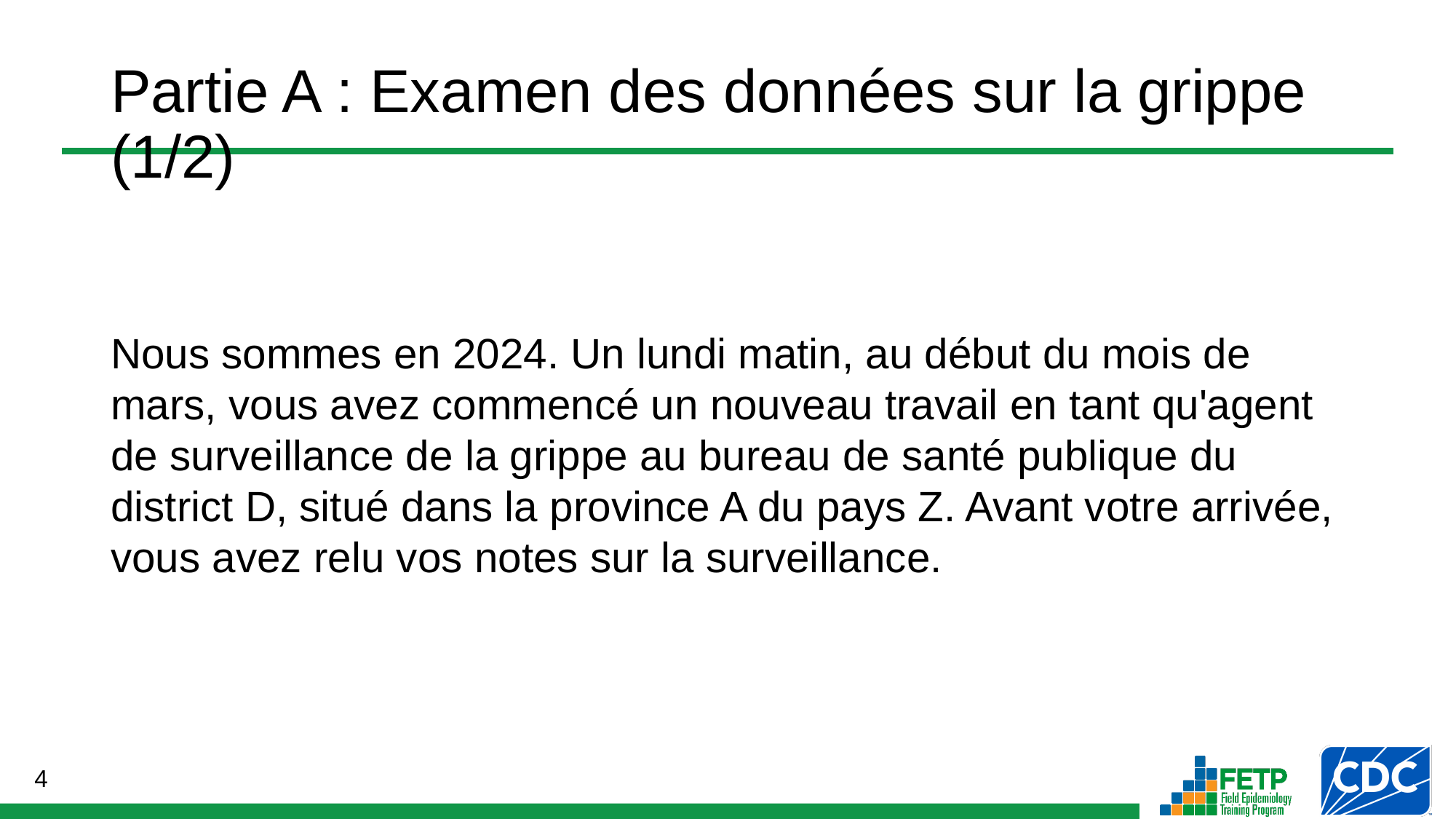

# Partie A : Examen des données sur la grippe (1/2)
Nous sommes en 2024. Un lundi matin, au début du mois de mars, vous avez commencé un nouveau travail en tant qu'agent de surveillance de la grippe au bureau de santé publique du district D, situé dans la province A du pays Z. Avant votre arrivée, vous avez relu vos notes sur la surveillance.